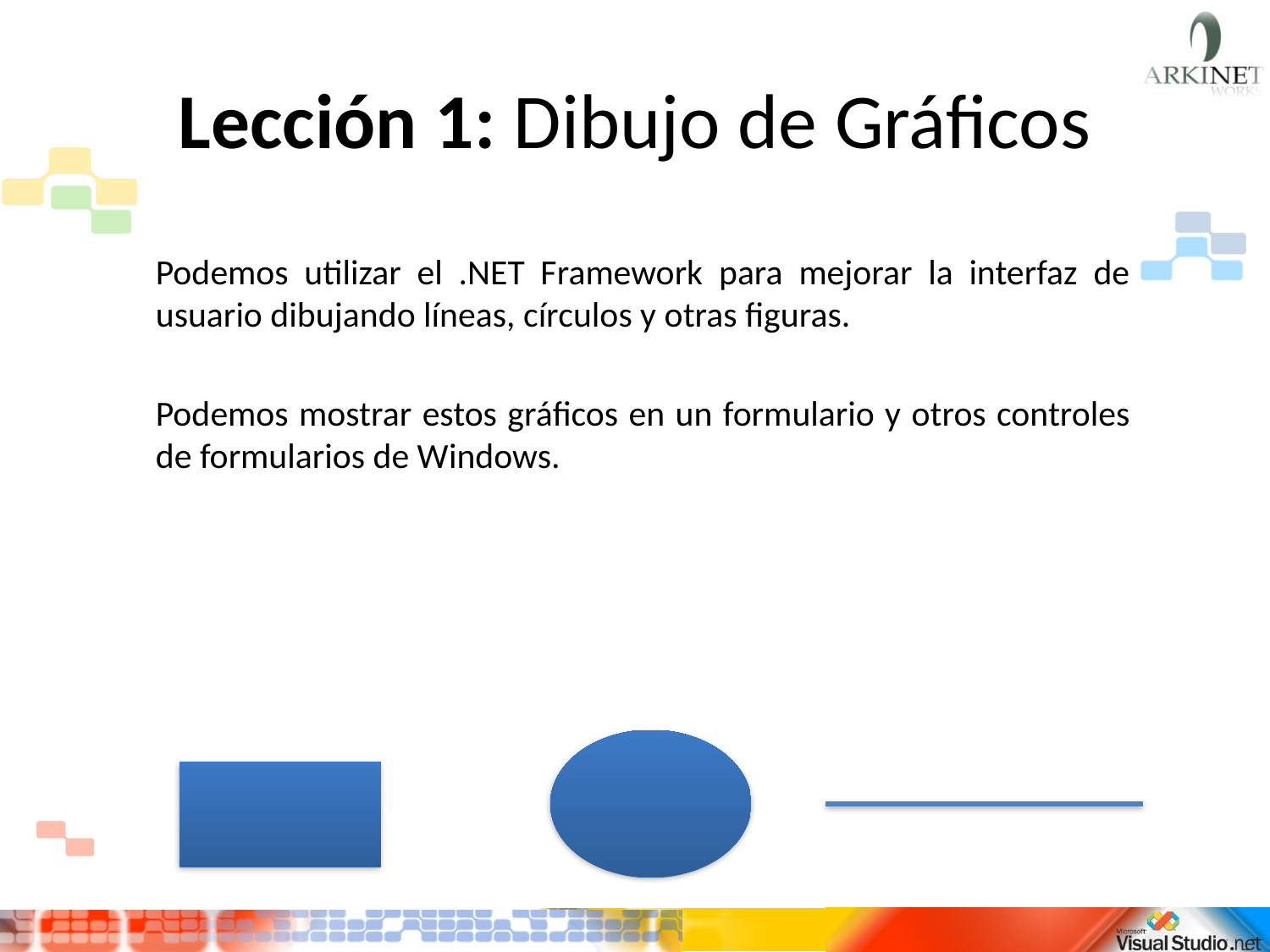

# Lección 1: Dibujo de Gráficos
	Podemos utilizar el .NET Framework para mejorar la interfaz de usuario dibujando líneas, círculos y otras figuras.

	Podemos mostrar estos gráficos en un formulario y otros controles de formularios de Windows.